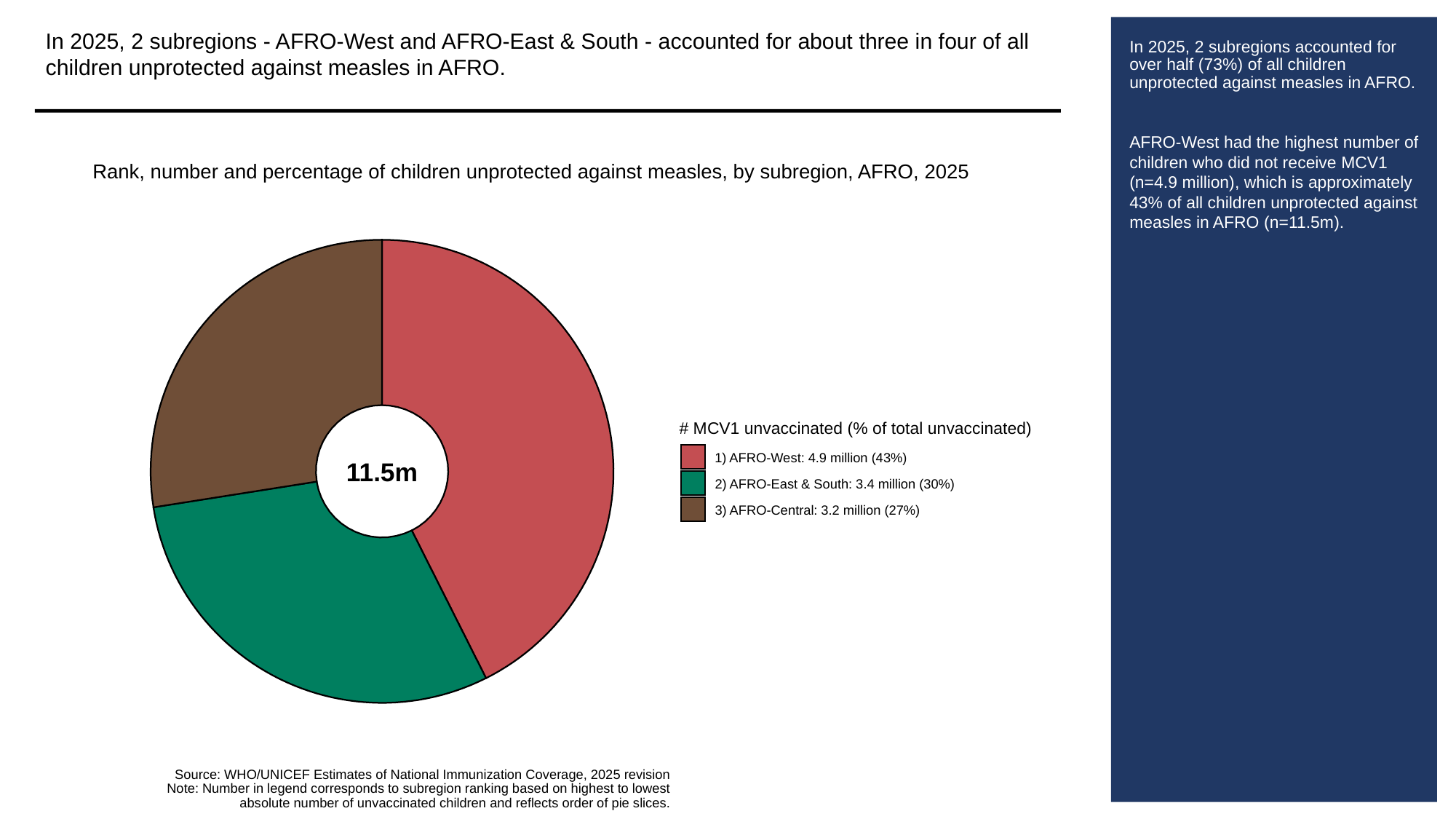

In 2025, 2 subregions - AFRO-West and AFRO-East & South - accounted for about three in four of all children unprotected against measles in AFRO.
# In 2025, 2 subregions accounted for over half (73%) of all children unprotected against measles in AFRO.

AFRO-West had the highest number of children who did not receive MCV1 (n=4.9 million), which is approximately 43% of all children unprotected against measles in AFRO (n=11.5m).

Rank, number and percentage of children unprotected against measles, by subregion, AFRO, 2025

# MCV1 unvaccinated (% of total unvaccinated)

1) AFRO-West: 4.9 million (43%)
11.5m

2) AFRO-East & South: 3.4 million (30%)

3) AFRO-Central: 3.2 million (27%)
Source: WHO/UNICEF Estimates of National Immunization Coverage, 2025 revision
Note: Number in legend corresponds to subregion ranking based on highest to lowest
absolute number of unvaccinated children and reflects order of pie slices.